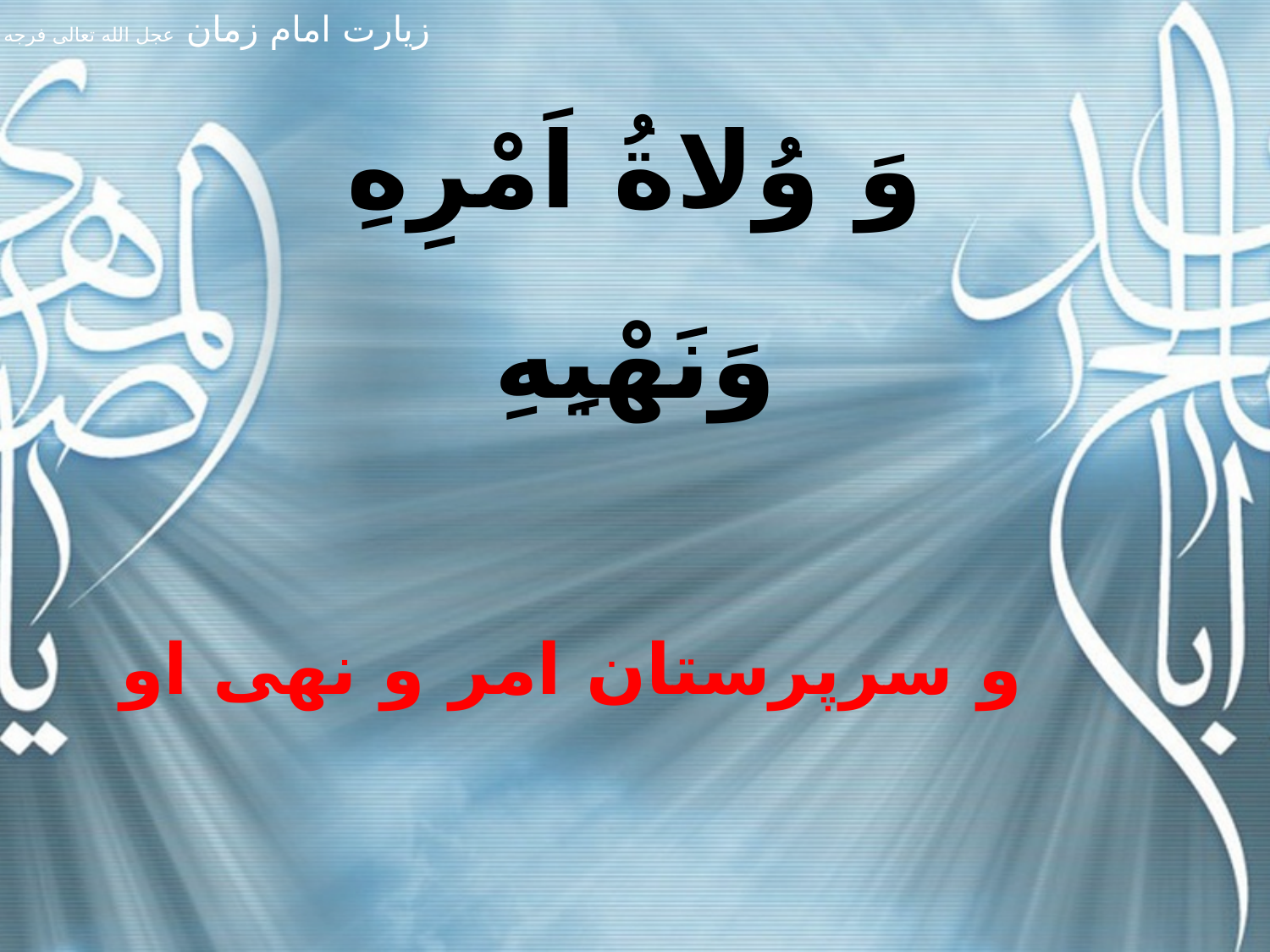

وَ وُلاةُ اَمْرِهِ وَنَهْيِهِ
و سرپرستان امر و نهى او